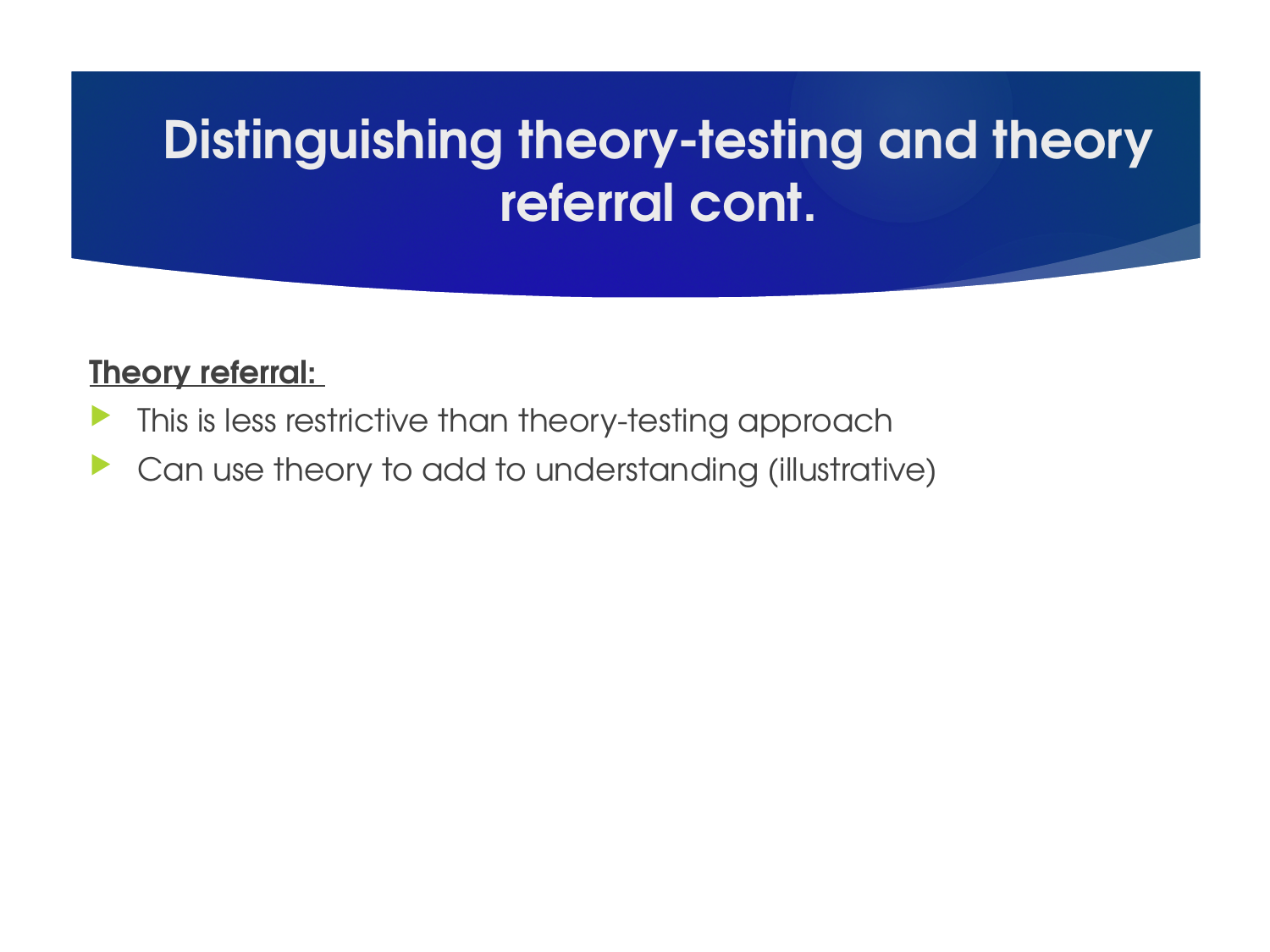

# Distinguishing theory-testing and theory referral cont.
Theory referral:
This is less restrictive than theory-testing approach
Can use theory to add to understanding (illustrative)